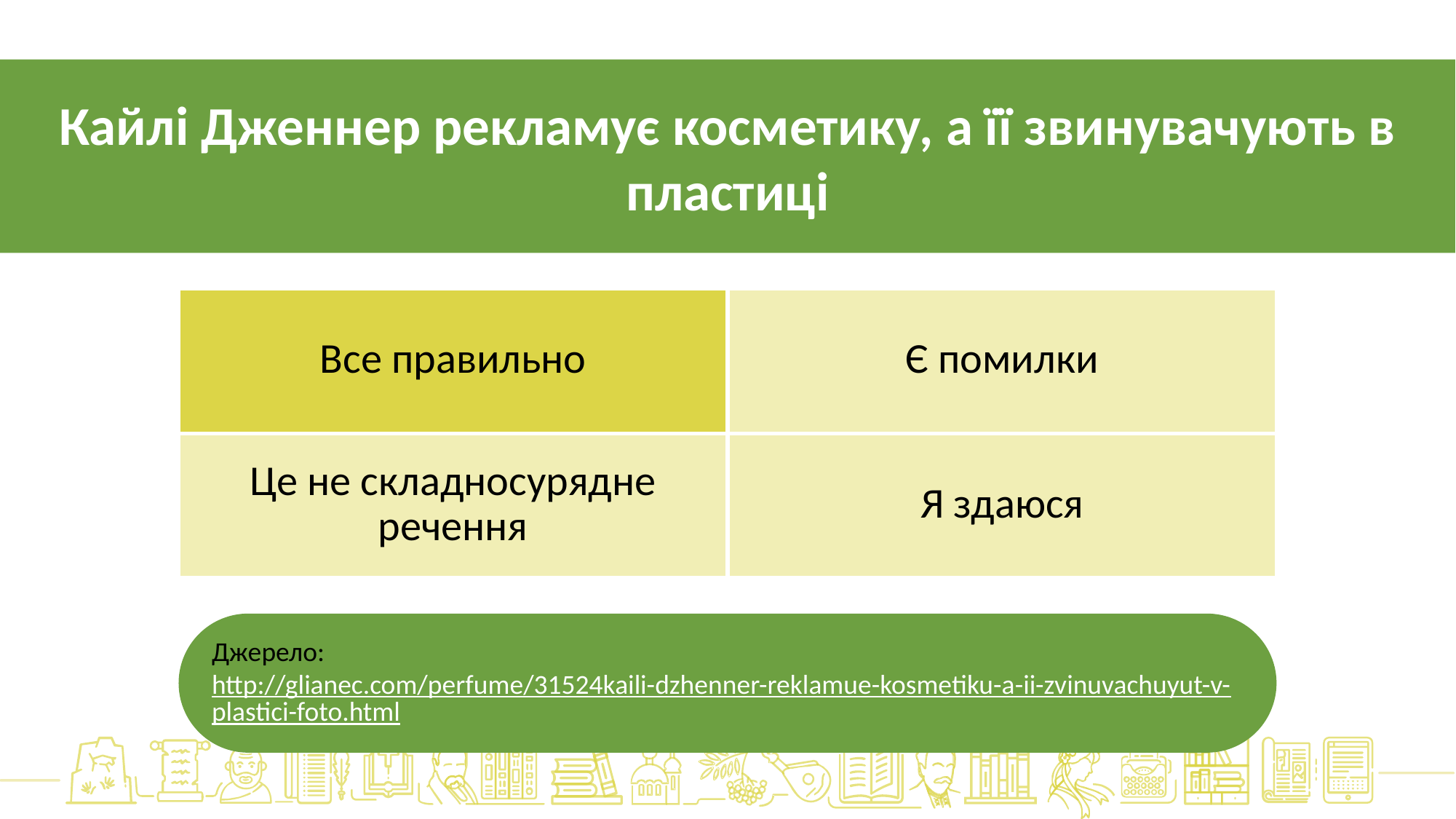

Кайлі Дженнер рекламує косметику, а її звинувачують в пластиці
| Все правильно | Є помилки |
| --- | --- |
| Це не складносурядне речення | Я здаюся |
Джерело: http://glianec.com/perfume/31524kaili-dzhenner-reklamue-kosmetiku-a-ii-zvinuvachuyut-v-plastici-foto.html